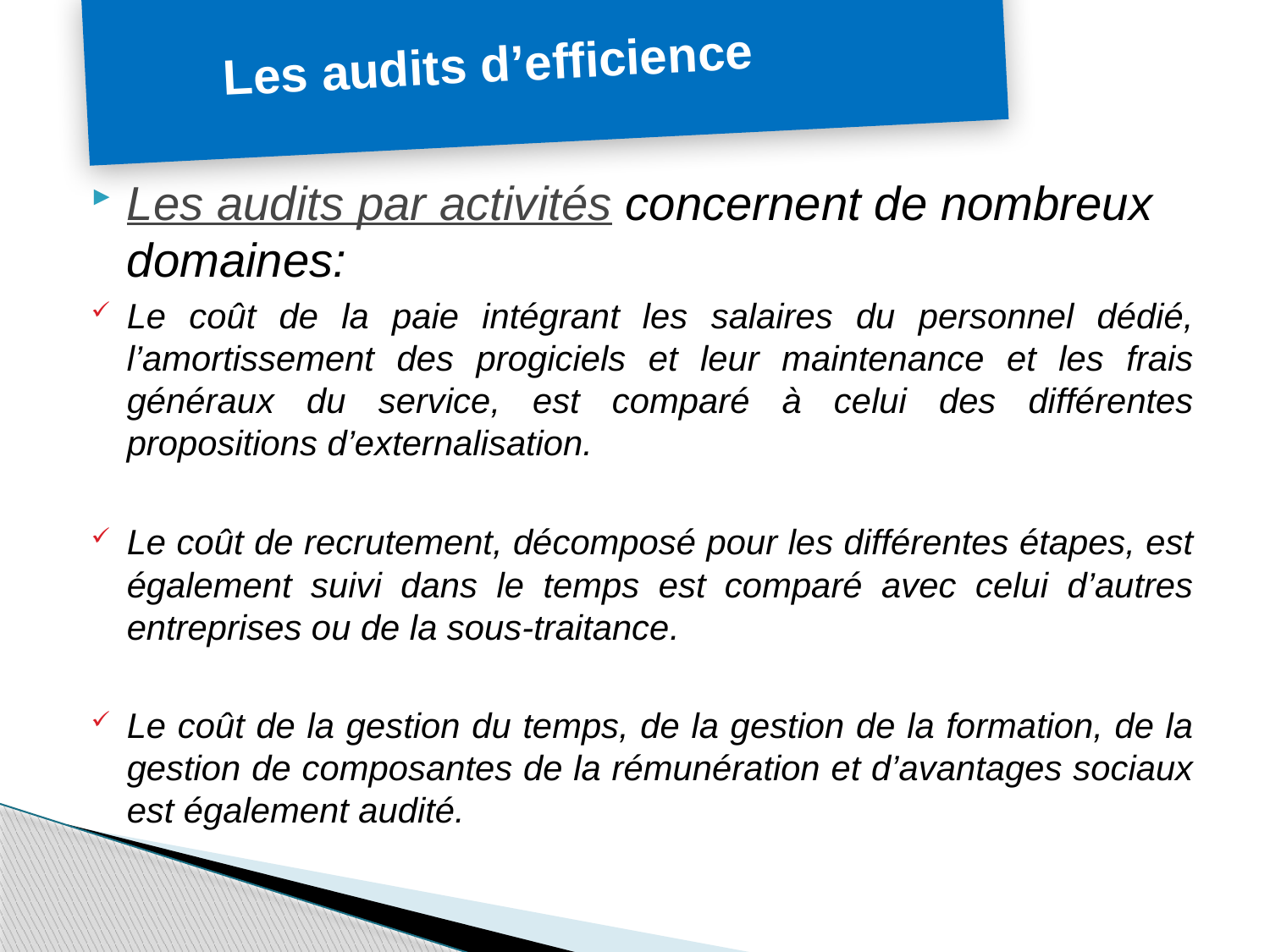

# Les audits d’efficience
Les audits par activités concernent de nombreux domaines:
Le coût de la paie intégrant les salaires du personnel dédié, l’amortissement des progiciels et leur maintenance et les frais généraux du service, est comparé à celui des différentes propositions d’externalisation.

Le coût de recrutement, décomposé pour les différentes étapes, est également suivi dans le temps est comparé avec celui d’autres entreprises ou de la sous-traitance.

Le coût de la gestion du temps, de la gestion de la formation, de la gestion de composantes de la rémunération et d’avantages sociaux est également audité.